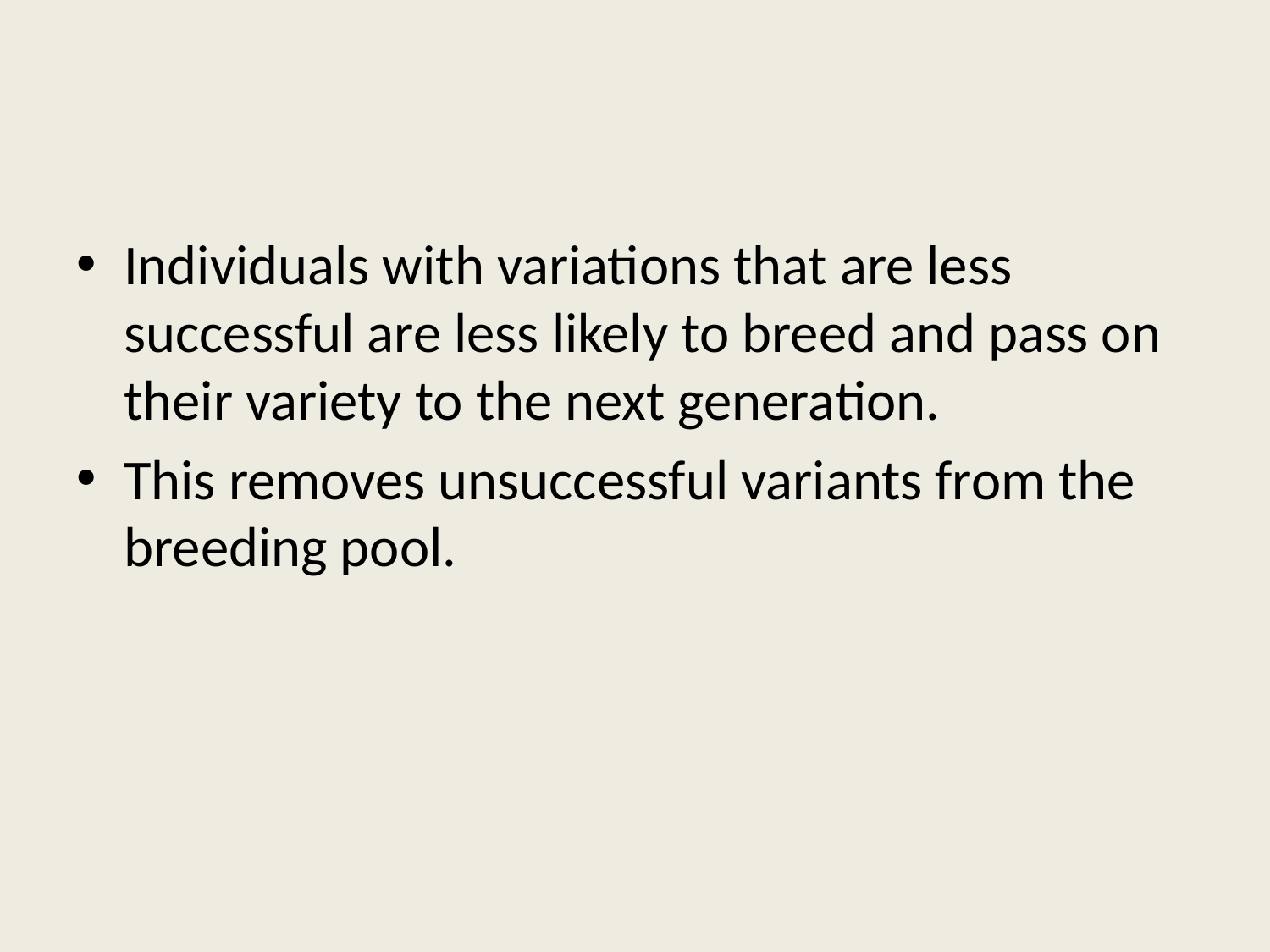

#
Individuals with variations that are less successful are less likely to breed and pass on their variety to the next generation.
This removes unsuccessful variants from the breeding pool.